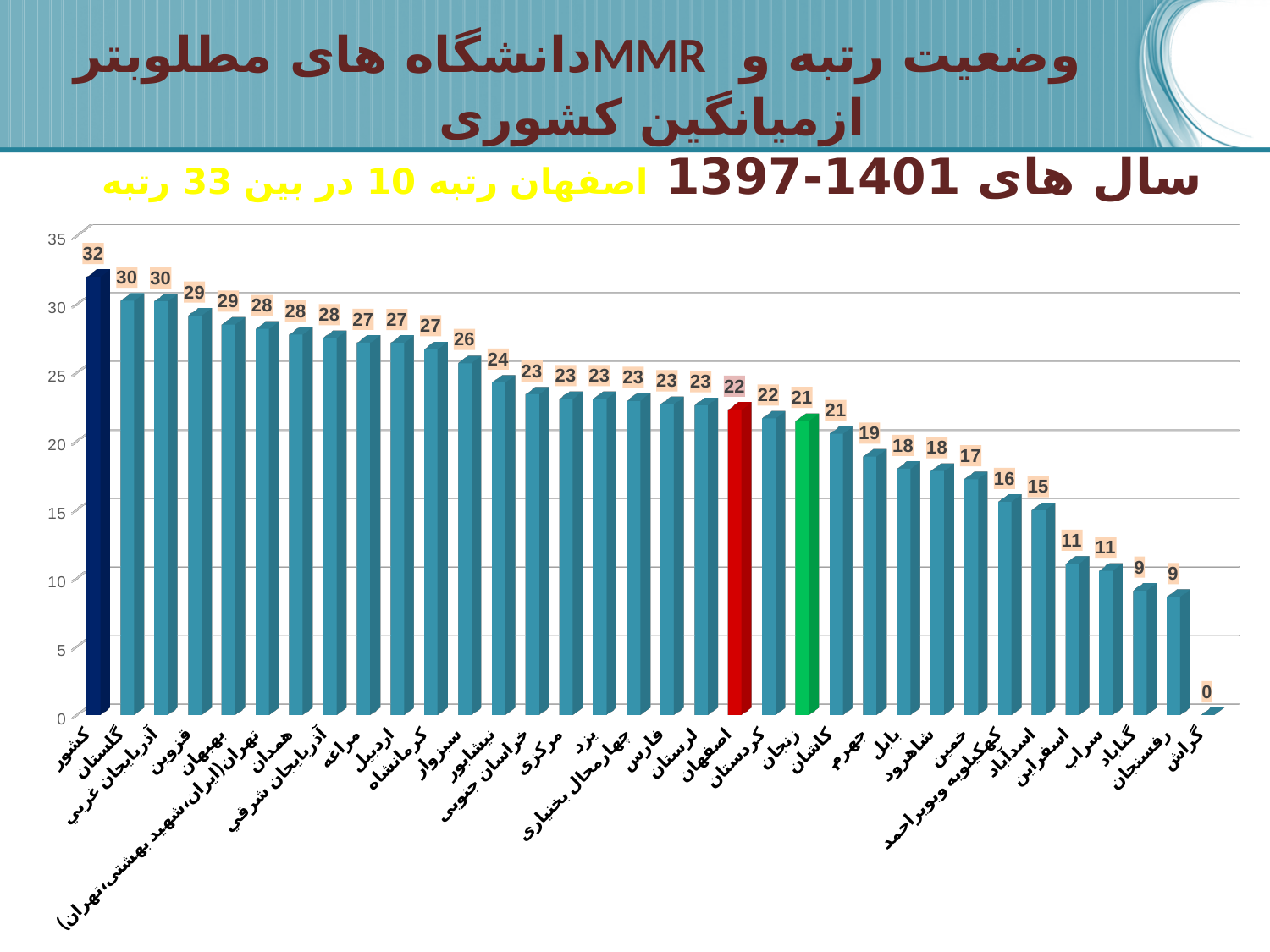

# وضعیت رتبه و  MMRدانشگاه های مطلوبتر ازمیانگین کشوری سال های 1401-1397 اصفهان رتبه 10 در بین 33 رتبه

[unsupported chart]